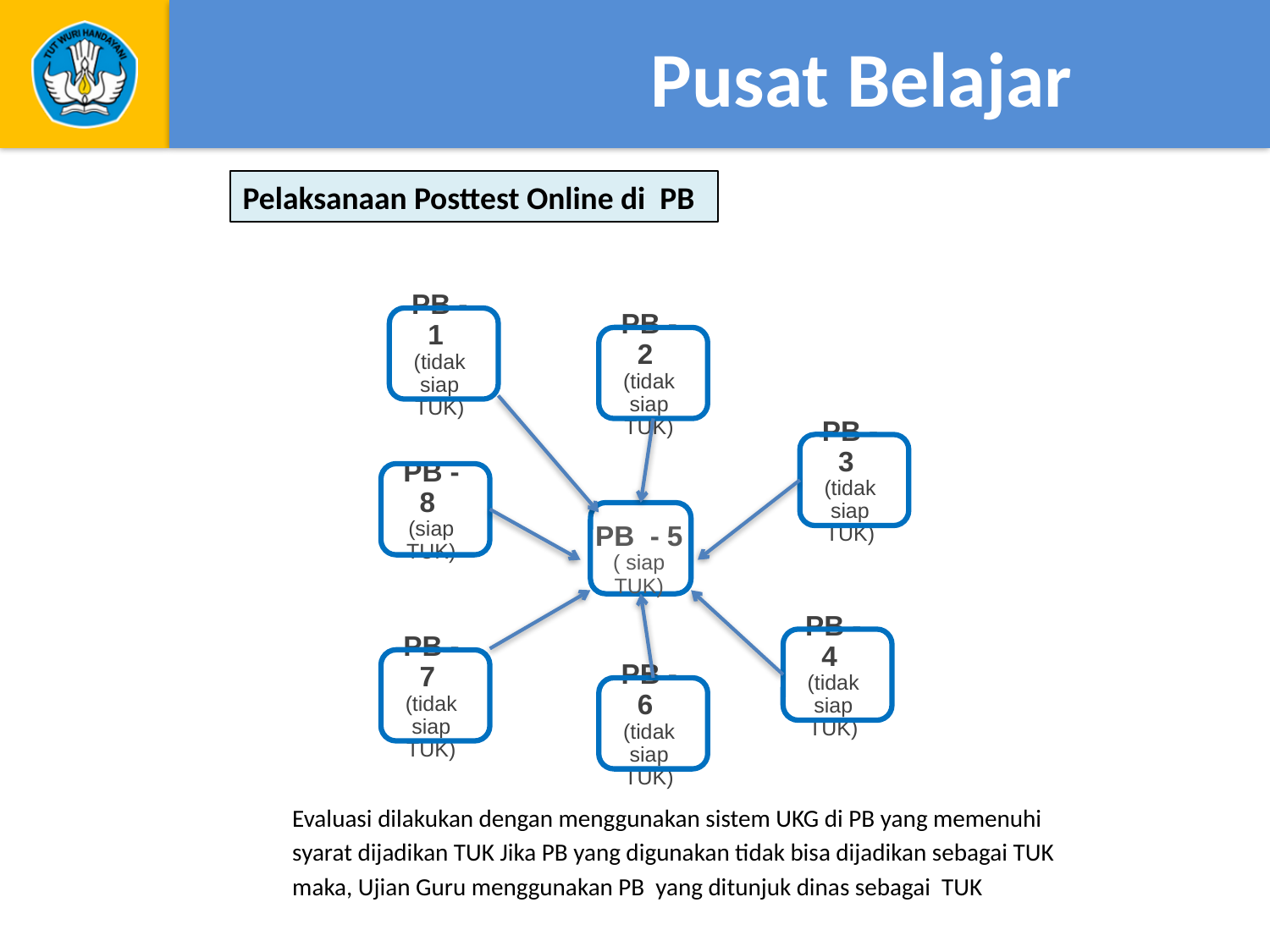

# Pusat Belajar
Pelaksanaan Posttest Online di  PB
PB - 1
(tidak siap TUK)

PB - 2
(tidak siap TUK)

PB - 3
(tidak siap TUK)

PB - 8
(siap TUK)

PB  - 5
( siap TUK)
PB - 4
(tidak siap TUK)

PB - 7
(tidak siap TUK)

PB - 6
(tidak siap TUK)

Evaluasi dilakukan dengan menggunakan sistem UKG di PB yang memenuhi syarat dijadikan TUK Jika PB yang digunakan tidak bisa dijadikan sebagai TUK maka, Ujian Guru menggunakan PB  yang ditunjuk dinas sebagai  TUK